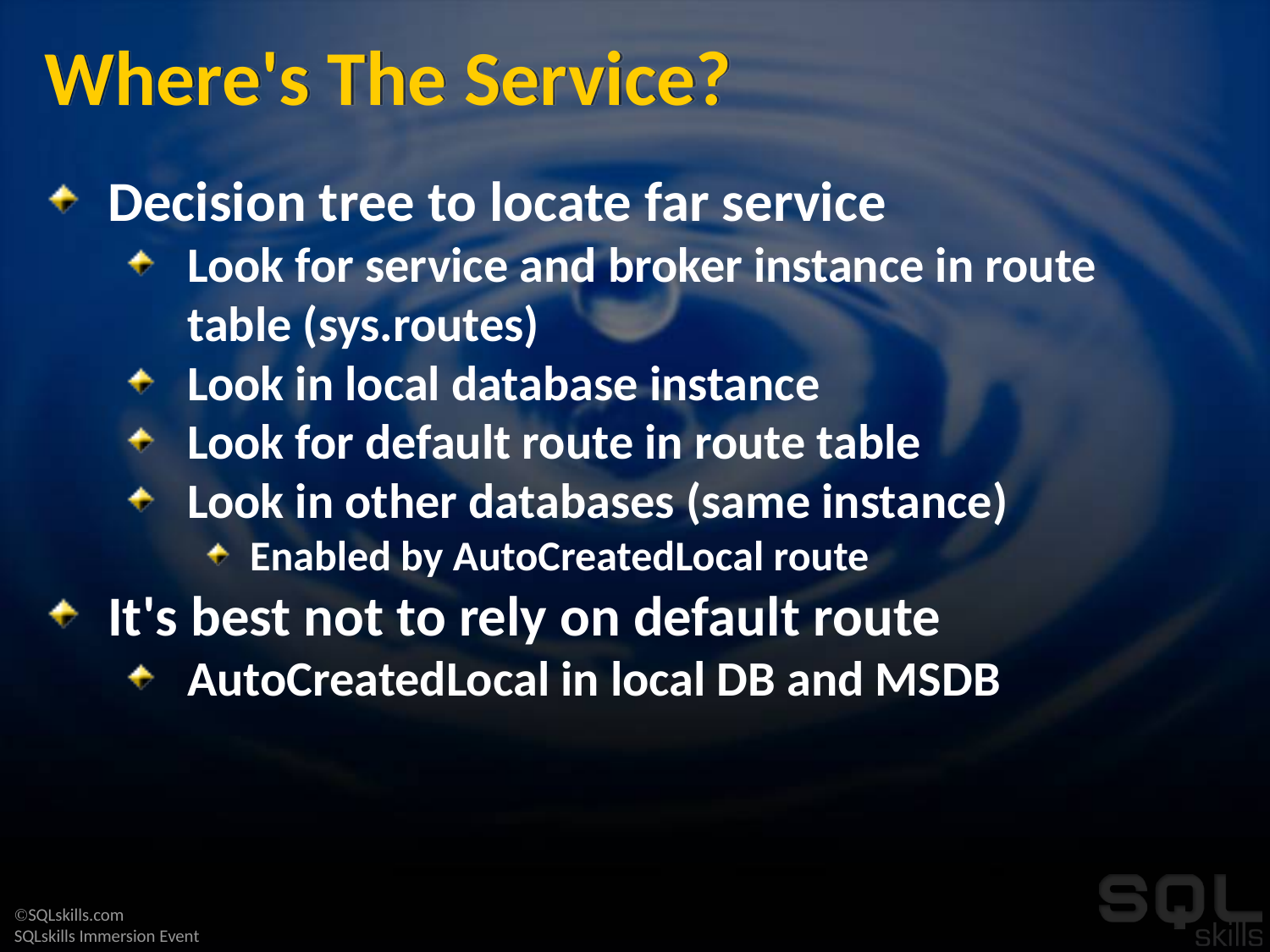

# Where's The Service?
Decision tree to locate far service
Look for service and broker instance in route table (sys.routes)
Look in local database instance
Look for default route in route table
Look in other databases (same instance)
Enabled by AutoCreatedLocal route
It's best not to rely on default route
AutoCreatedLocal in local DB and MSDB